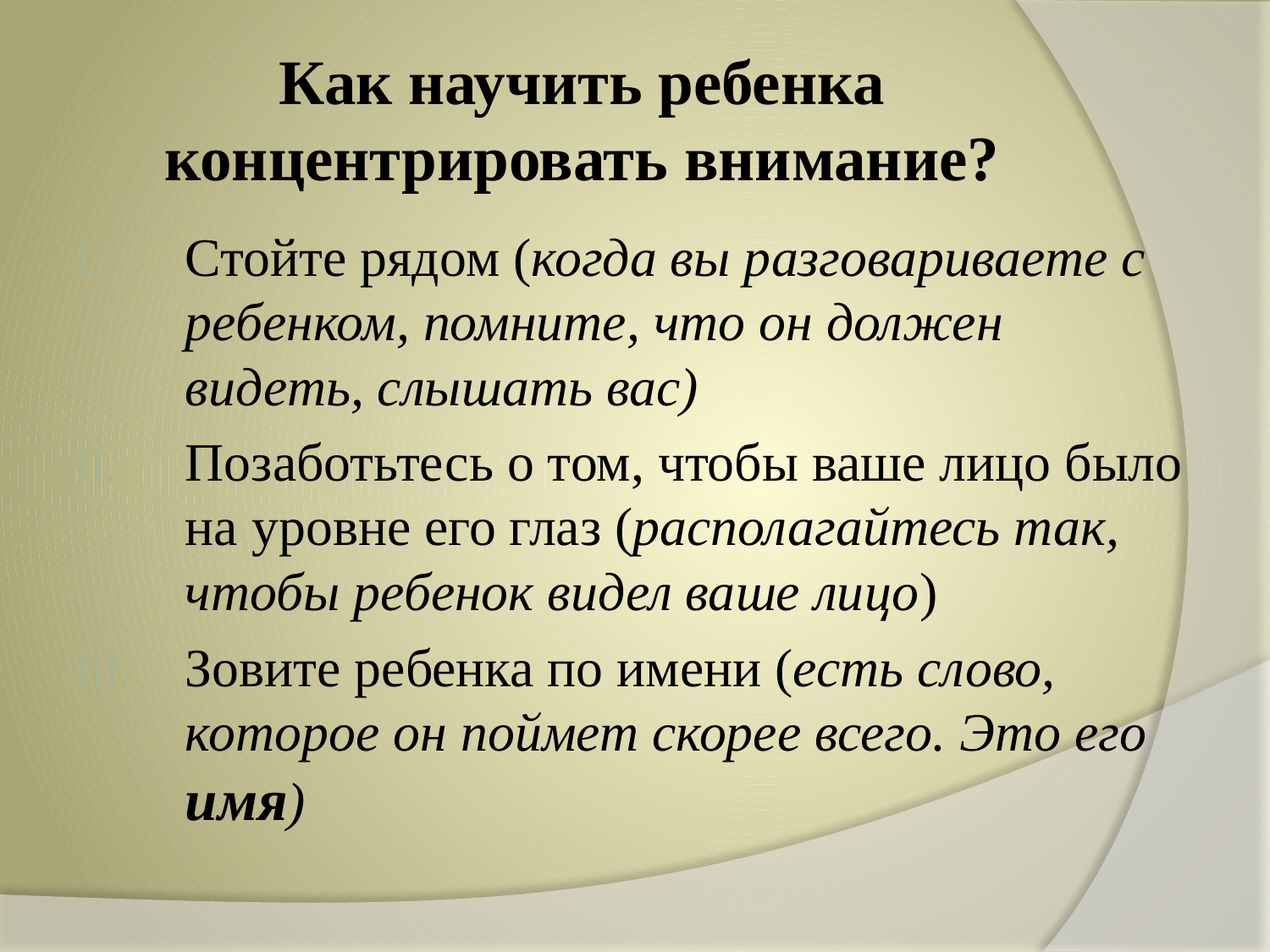

# Как научить ребенка концентрировать внимание?
Стойте рядом (когда вы разговариваете с ребенком, помните, что он должен видеть, слышать вас)
Позаботьтесь о том, чтобы ваше лицо было на уровне его глаз (располагайтесь так, чтобы ребенок видел ваше лицо)
Зовите ребенка по имени (есть слово, которое он поймет скорее всего. Это его имя)